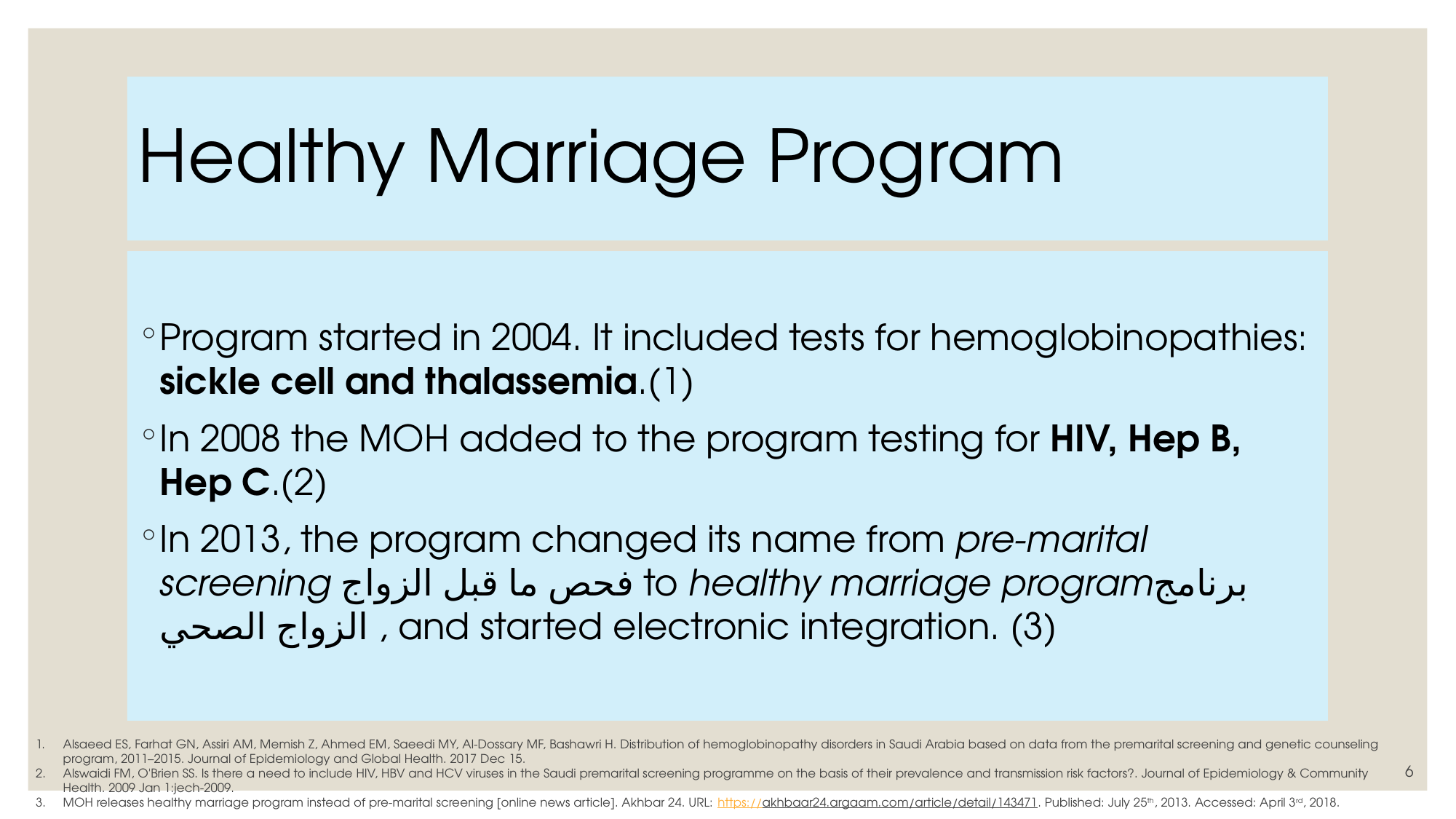

# Healthy Marriage Program

Program started in 2004. It included tests for hemoglobinopathies: sickle cell and thalassemia.(1)
In 2008 the MOH added to the program testing for HIV, Hep B, Hep C.(2)
In 2013, the program changed its name from pre-marital screening فحص ما قبل الزواج to healthy marriage programبرنامج الزواج الصحي , and started electronic integration. (3)

Alsaeed ES, Farhat GN, Assiri AM, Memish Z, Ahmed EM, Saeedi MY, Al-Dossary MF, Bashawri H. Distribution of hemoglobinopathy disorders in Saudi Arabia based on data from the premarital screening and genetic counseling program, 2011–2015. Journal of Epidemiology and Global Health. 2017 Dec 15.
Alswaidi FM, O'Brien SS. Is there a need to include HIV, HBV and HCV viruses in the Saudi premarital screening programme on the basis of their prevalence and transmission risk factors?. Journal of Epidemiology & Community Health. 2009 Jan 1:jech-2009.
MOH releases healthy marriage program instead of pre-marital screening [online news article]. Akhbar 24. URL: https://akhbaar24.argaam.com/article/detail/143471. Published: July 25th, 2013. Accessed: April 3rd, 2018.
6